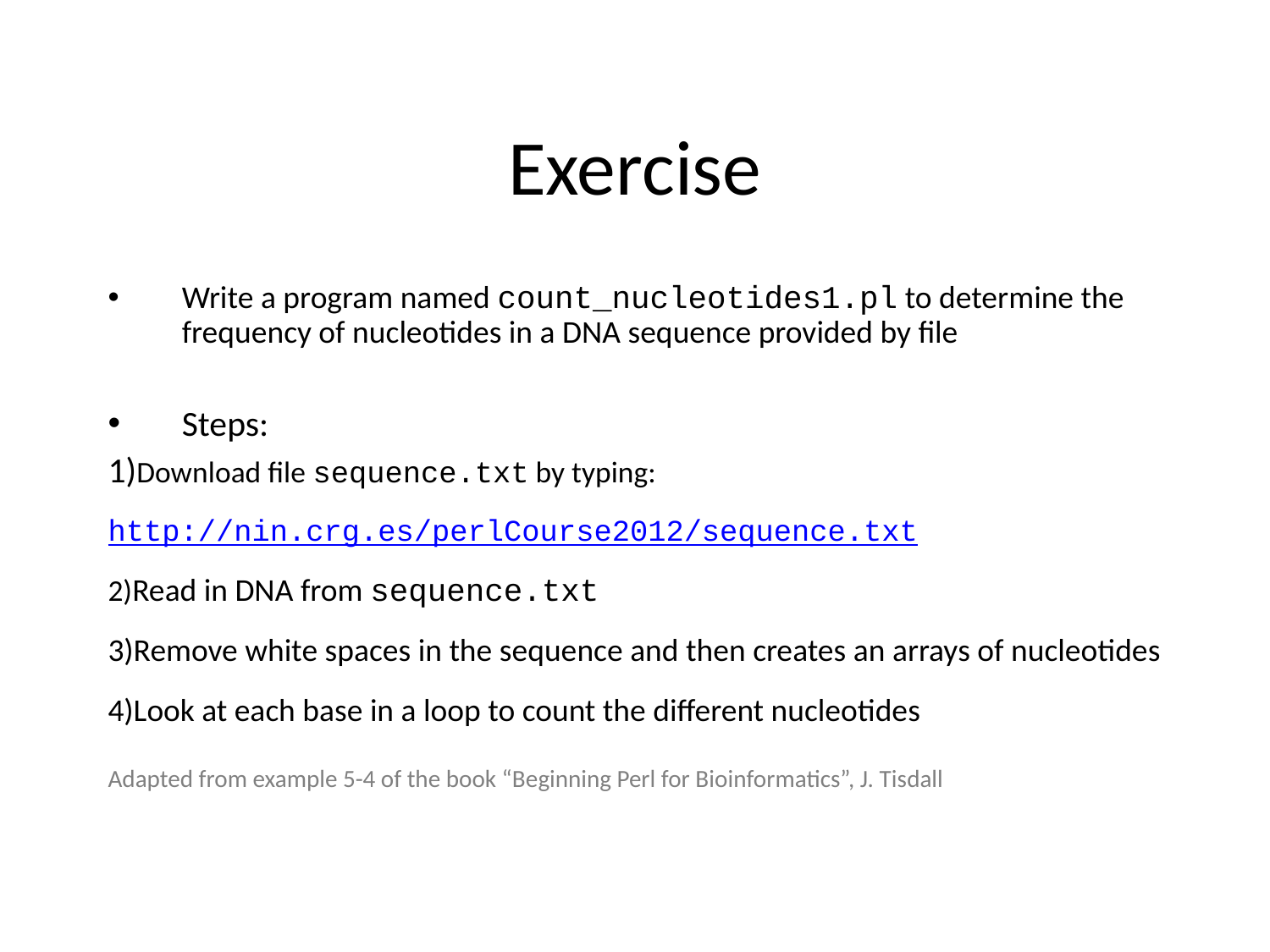

# Exercise
Write a program named count_nucleotides1.pl to determine the frequency of nucleotides in a DNA sequence provided by file

Steps:
1)Download file sequence.txt by typing:
http://nin.crg.es/perlCourse2012/sequence.txt
2)Read in DNA from sequence.txt
3)Remove white spaces in the sequence and then creates an arrays of nucleotides
4)Look at each base in a loop to count the different nucleotides

Adapted from example 5-4 of the book “Beginning Perl for Bioinformatics”, J. Tisdall